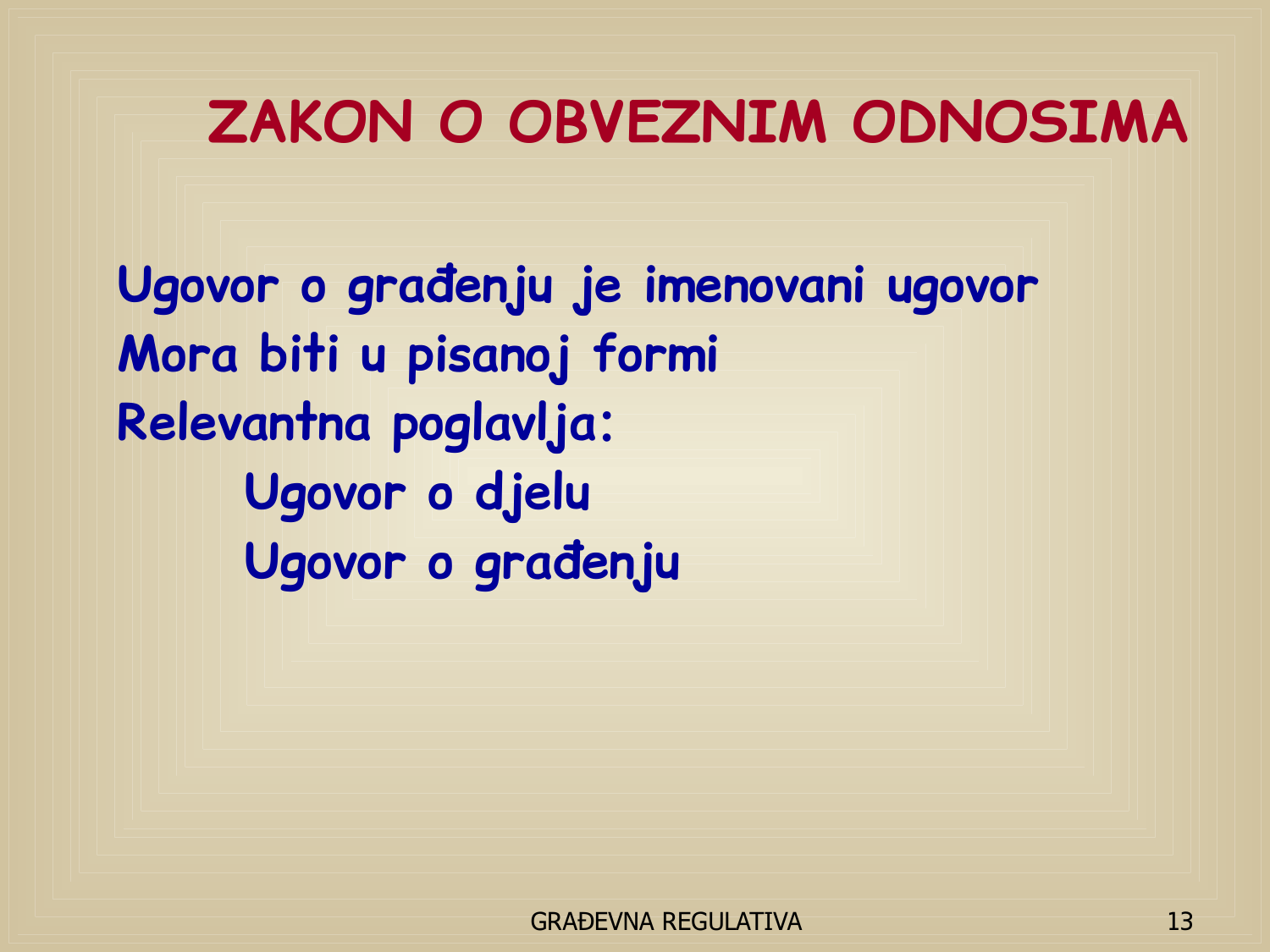

# ZAKON O OBVEZNIM ODNOSIMA
Ugovor o građenju je imenovani ugovor
Mora biti u pisanoj formi
Relevantna poglavlja:
	Ugovor o djelu
	Ugovor o građenju
GRAĐEVNA REGULATIVA
13